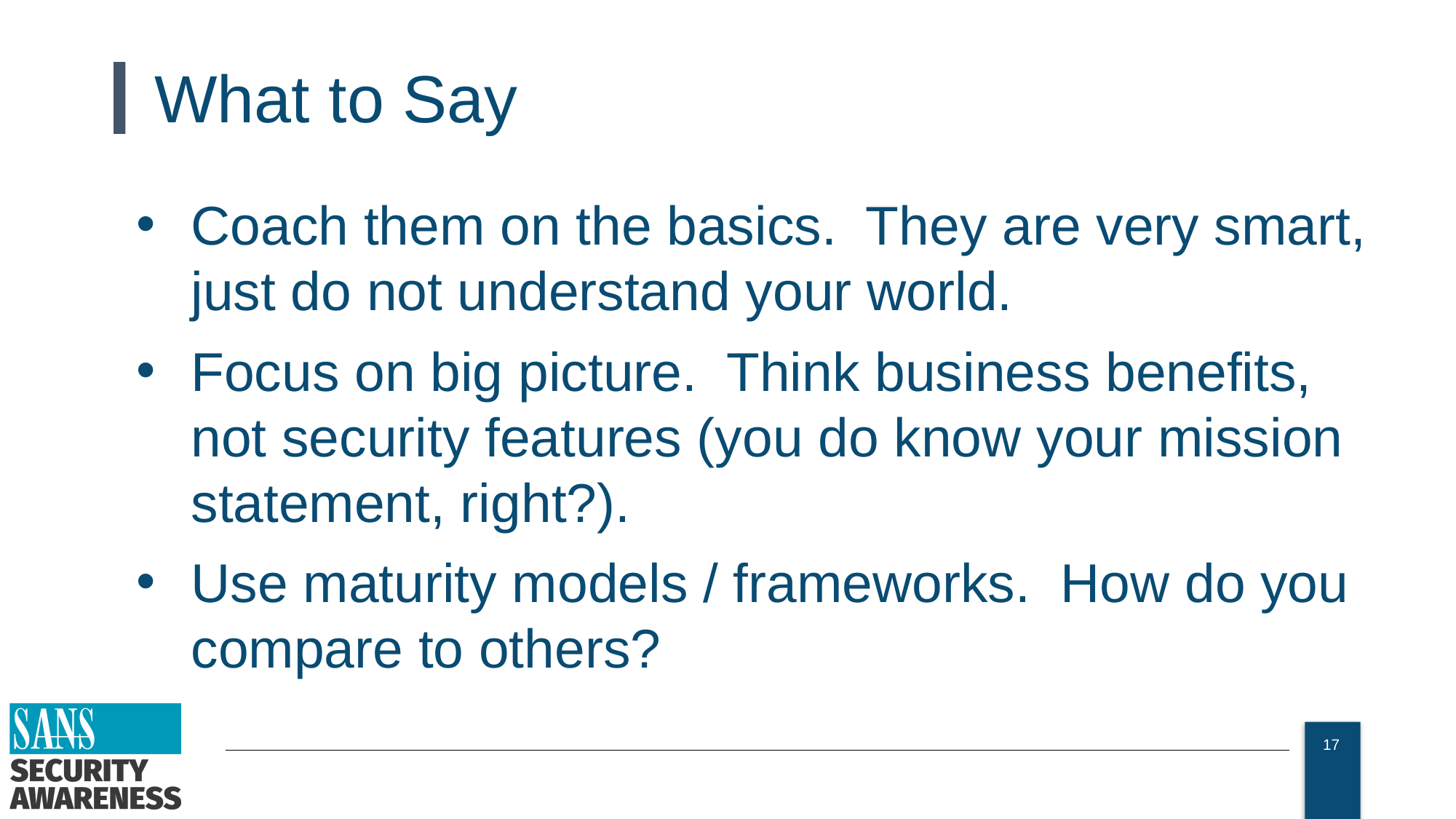

# What to Say
Coach them on the basics.  They are very smart, just do not understand your world.
Focus on big picture.  Think business benefits, not security features (you do know your mission statement, right?).
Use maturity models / frameworks.  How do you compare to others?